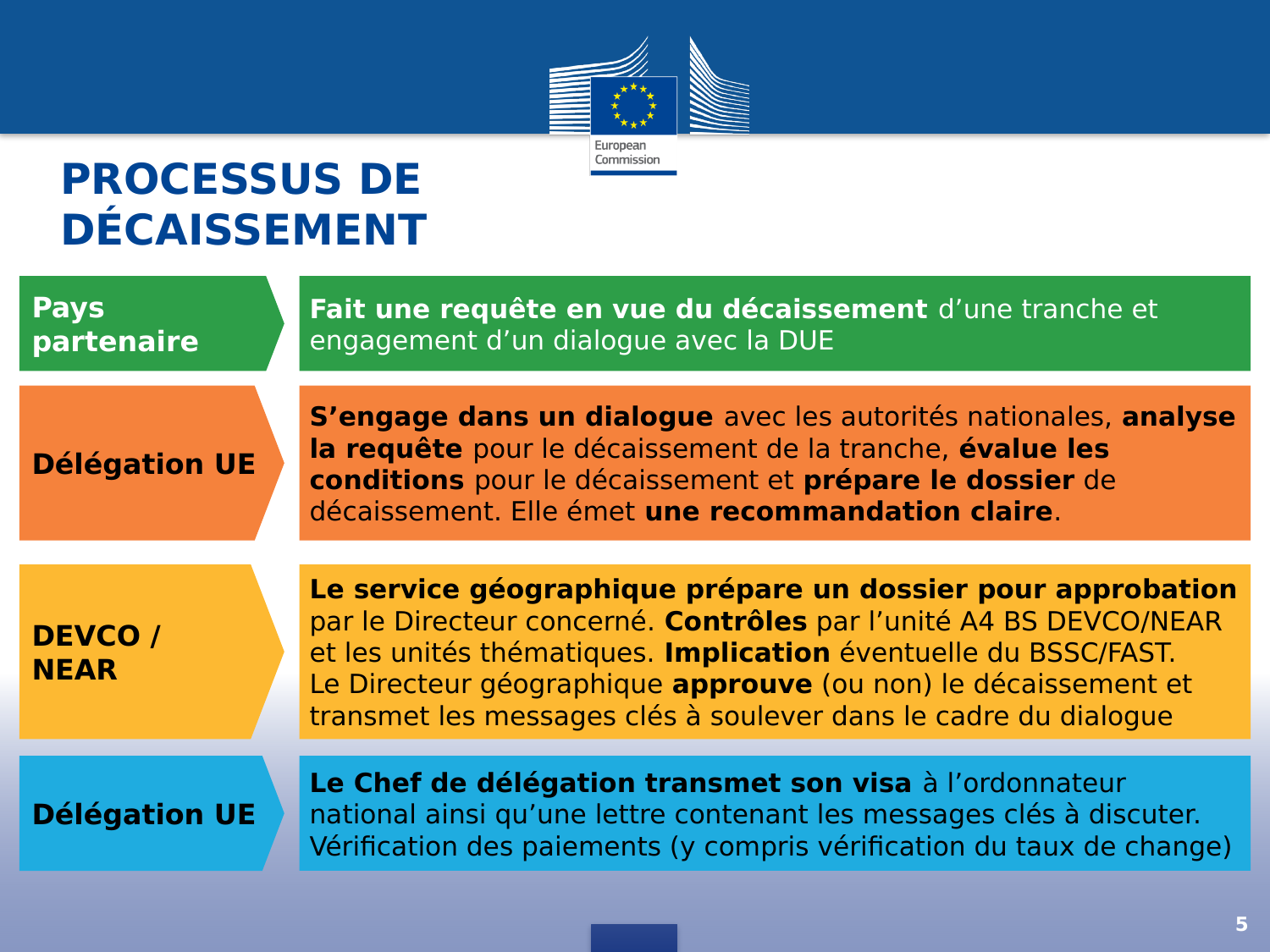

# Processus de décaissement
Pays partenaire
Fait une requête en vue du décaissement d’une tranche et engagement d’un dialogue avec la DUE
Délégation UE
S’engage dans un dialogue avec les autorités nationales, analyse la requête pour le décaissement de la tranche, évalue les conditions pour le décaissement et prépare le dossier de décaissement. Elle émet une recommandation claire.
DEVCO / NEAR
Le service géographique prépare un dossier pour approbation par le Directeur concerné. Contrôles par l’unité A4 BS DEVCO/NEAR et les unités thématiques. Implication éventuelle du BSSC/FAST.
Le Directeur géographique approuve (ou non) le décaissement et transmet les messages clés à soulever dans le cadre du dialogue

Délégation UE
Le Chef de délégation transmet son visa à l’ordonnateur national ainsi qu’une lettre contenant les messages clés à discuter.
Vérification des paiements (y compris vérification du taux de change)
5